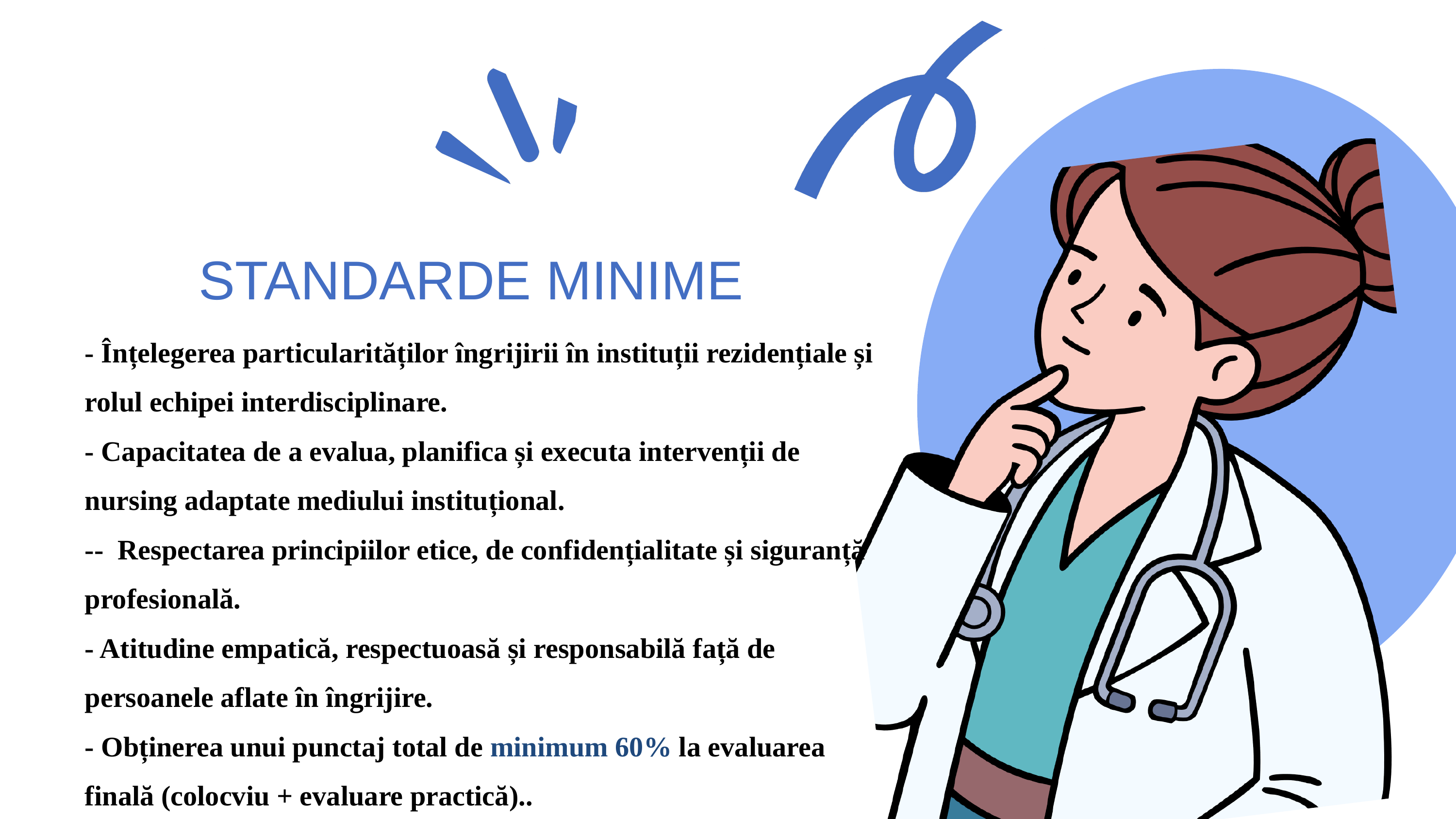

STANDARDE MINIME

- Înțelegerea particularităților îngrijirii în instituții rezidențiale și rolul echipei interdisciplinare.
- Capacitatea de a evalua, planifica și executa intervenții de nursing adaptate mediului instituțional.
--  Respectarea principiilor etice, de confidențialitate și siguranță profesională.
- Atitudine empatică, respectuoasă și responsabilă față de persoanele aflate în îngrijire.
- Obținerea unui punctaj total de minimum 60% la evaluarea finală (colocviu + evaluare practică)..